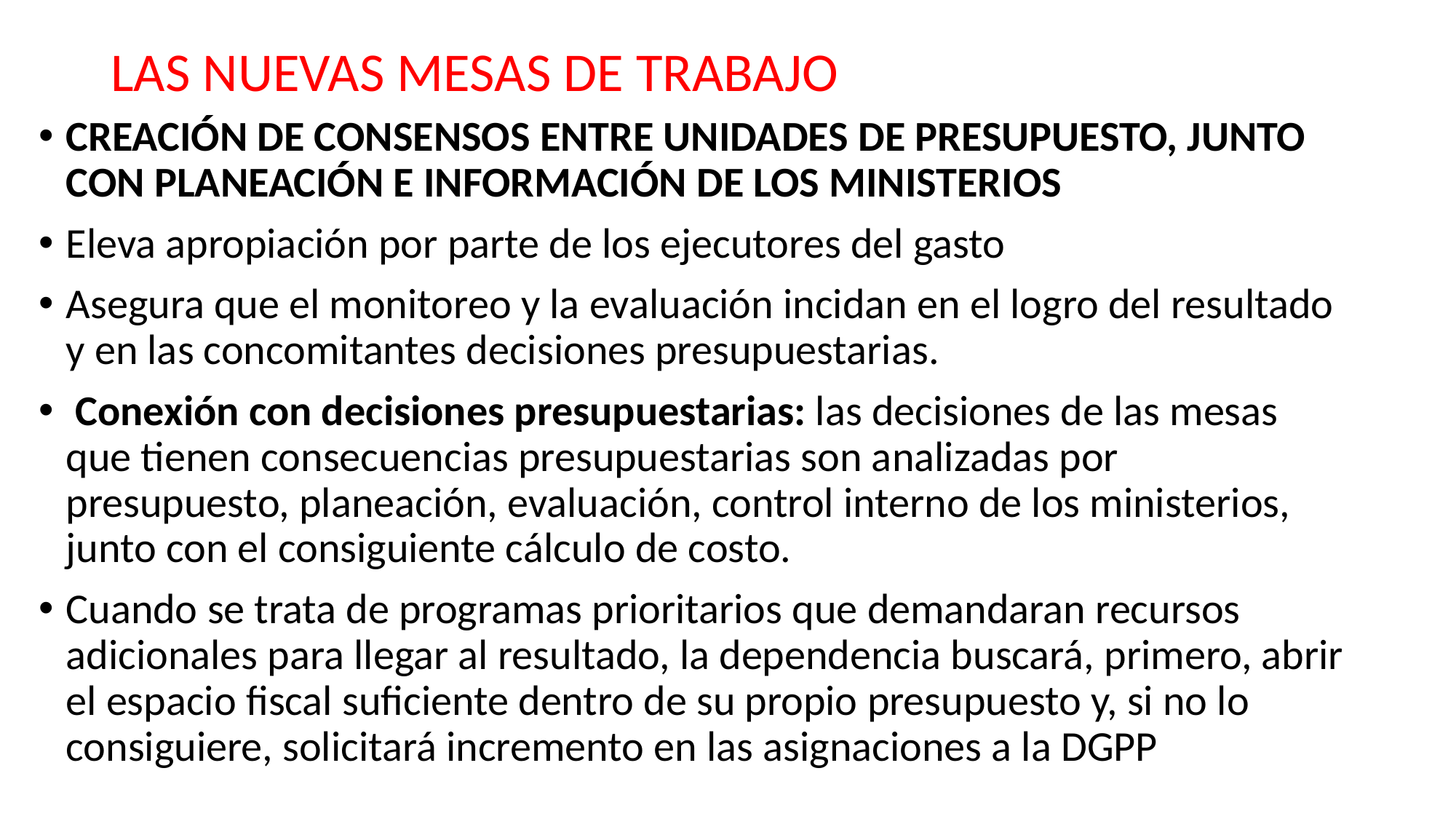

# LAS NUEVAS MESAS DE TRABAJO
CREACIÓN DE CONSENSOS ENTRE UNIDADES DE PRESUPUESTO, JUNTO CON PLANEACIÓN E INFORMACIÓN DE LOS MINISTERIOS
Eleva apropiación por parte de los ejecutores del gasto
Asegura que el monitoreo y la evaluación incidan en el logro del resultado y en las concomitantes decisiones presupuestarias.
 Conexión con decisiones presupuestarias: las decisiones de las mesas que tienen consecuencias presupuestarias son analizadas por presupuesto, planeación, evaluación, control interno de los ministerios, junto con el consiguiente cálculo de costo.
Cuando se trata de programas prioritarios que demandaran recursos adicionales para llegar al resultado, la dependencia buscará, primero, abrir el espacio fiscal suficiente dentro de su propio presupuesto y, si no lo consiguiere, solicitará incremento en las asignaciones a la DGPP